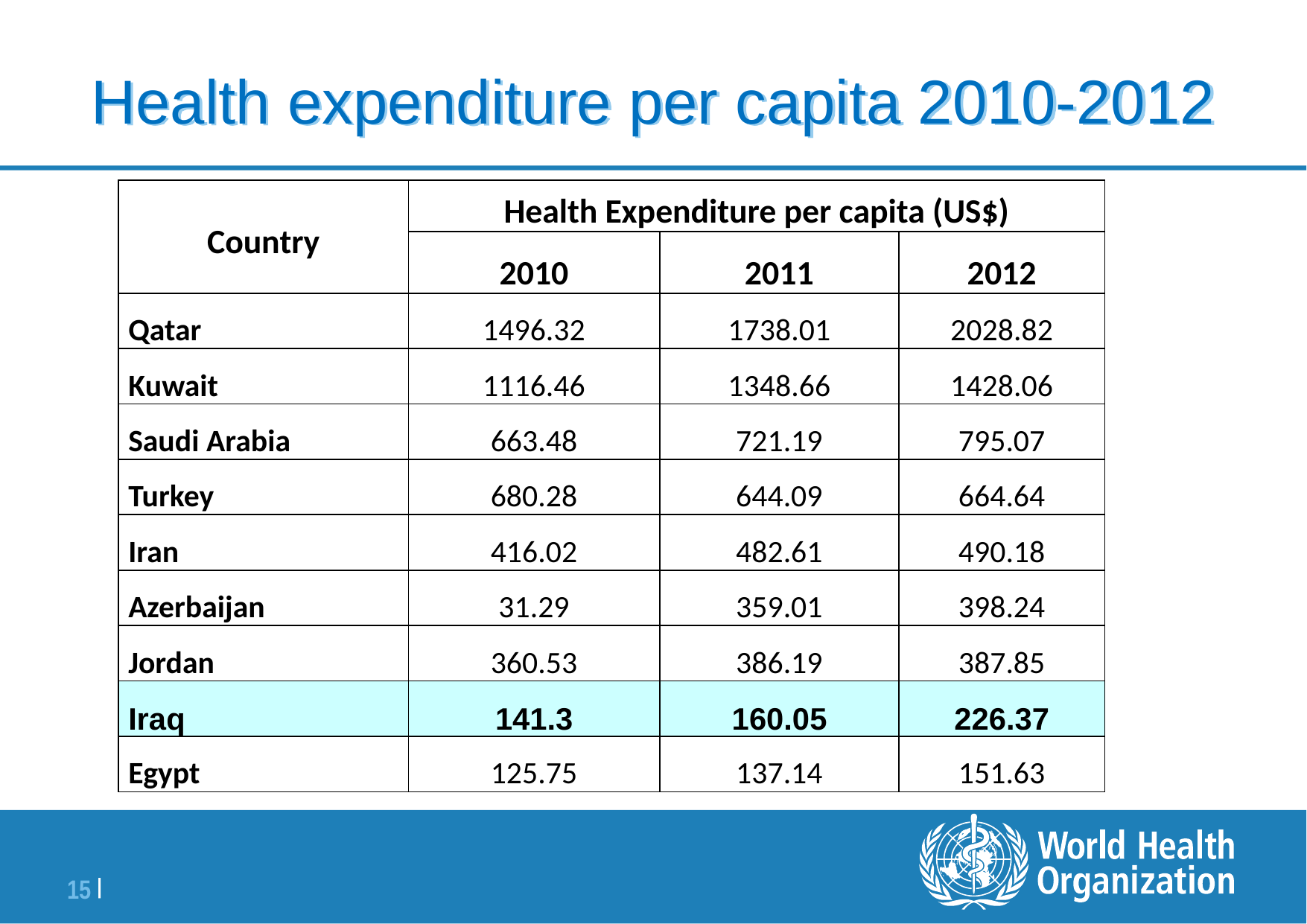

# Health expenditure per capita 2010-2012
| Country | Health Expenditure per capita (US$) |  |  |
| --- | --- | --- | --- |
|  | 2010 | 2011 | 2012 |
| Qatar | 1496.32 | 1738.01 | 2028.82 |
| Kuwait | 1116.46 | 1348.66 | 1428.06 |
| Saudi Arabia | 663.48 | 721.19 | 795.07 |
| Turkey | 680.28 | 644.09 | 664.64 |
| Iran | 416.02 | 482.61 | 490.18 |
| Azerbaijan | 31.29 | 359.01 | 398.24 |
| Jordan | 360.53 | 386.19 | 387.85 |
| Iraq | 141.3 | 160.05 | 226.37 |
| Egypt | 125.75 | 137.14 | 151.63 |